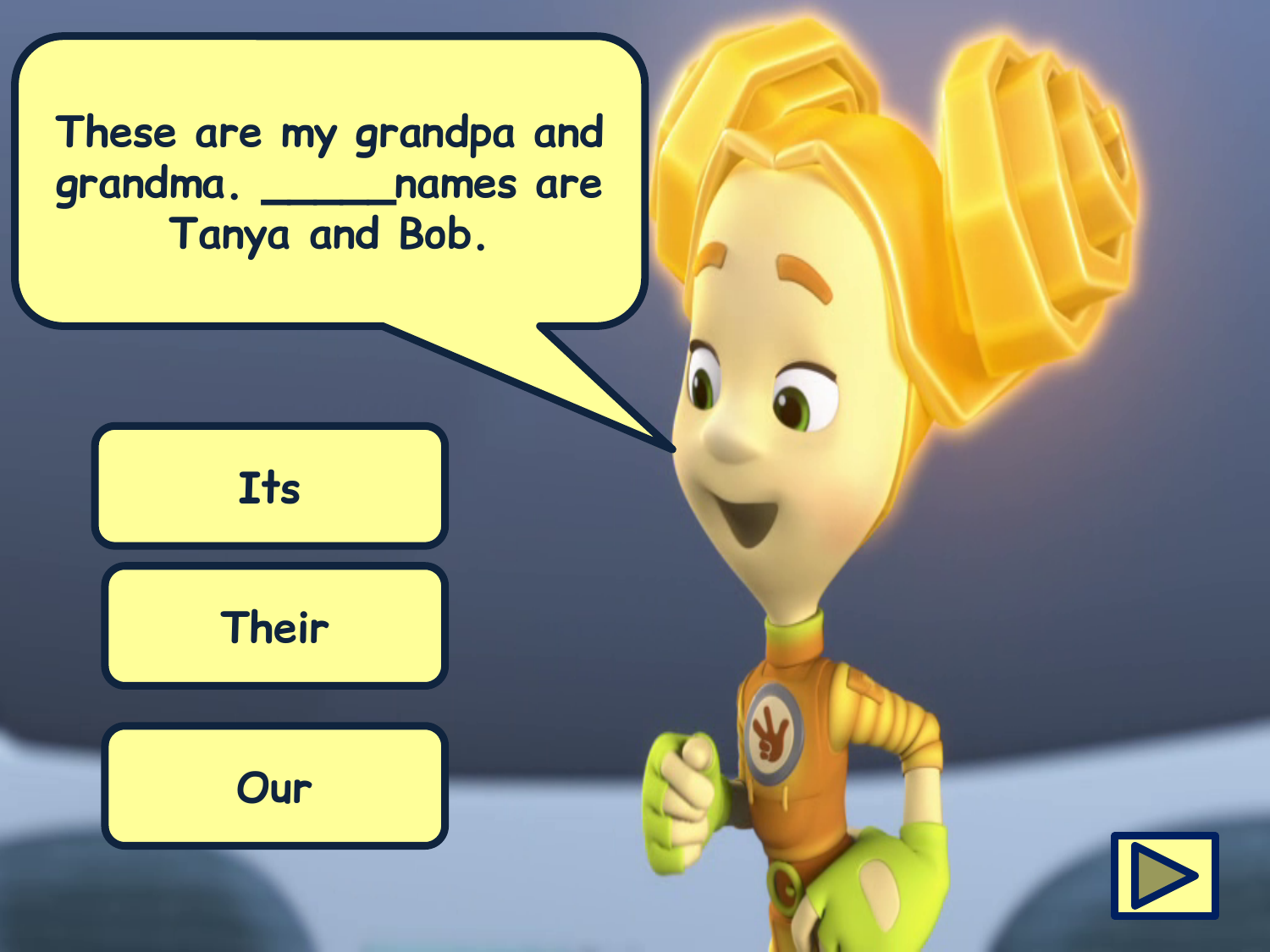

These are my grandpa and grandma. _____names are Tanya and Bob.
Its
Their
Our